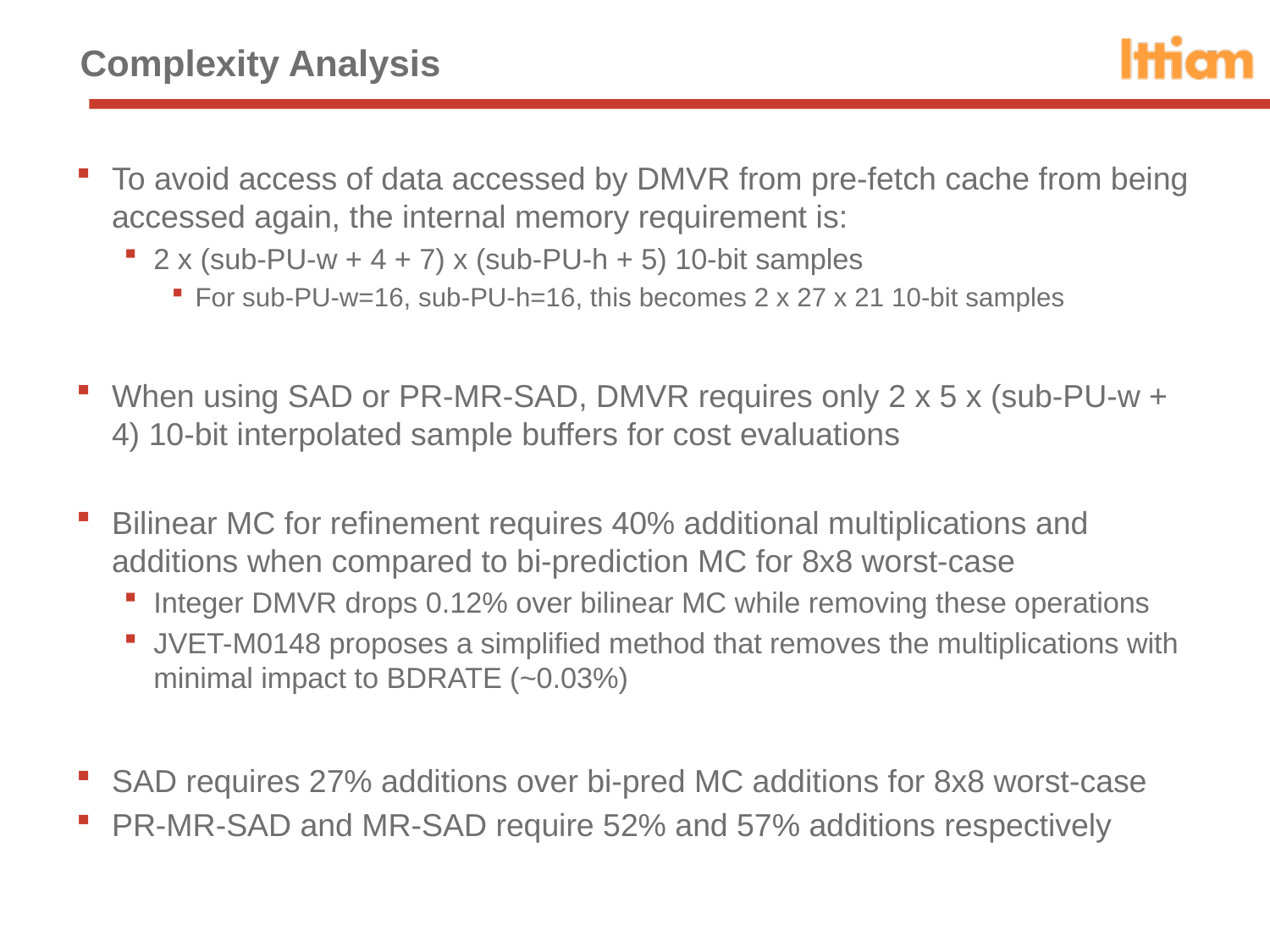

# Complexity Analysis
To avoid access of data accessed by DMVR from pre-fetch cache from being accessed again, the internal memory requirement is:
2 x (sub-PU-w + 4 + 7) x (sub-PU-h + 5) 10-bit samples
For sub-PU-w=16, sub-PU-h=16, this becomes 2 x 27 x 21 10-bit samples

When using SAD or PR-MR-SAD, DMVR requires only 2 x 5 x (sub-PU-w + 4) 10-bit interpolated sample buffers for cost evaluations

Bilinear MC for refinement requires 40% additional multiplications and additions when compared to bi-prediction MC for 8x8 worst-case
Integer DMVR drops 0.12% over bilinear MC while removing these operations
JVET-M0148 proposes a simplified method that removes the multiplications with minimal impact to BDRATE (~0.03%)

SAD requires 27% additions over bi-pred MC additions for 8x8 worst-case
PR-MR-SAD and MR-SAD require 52% and 57% additions respectively